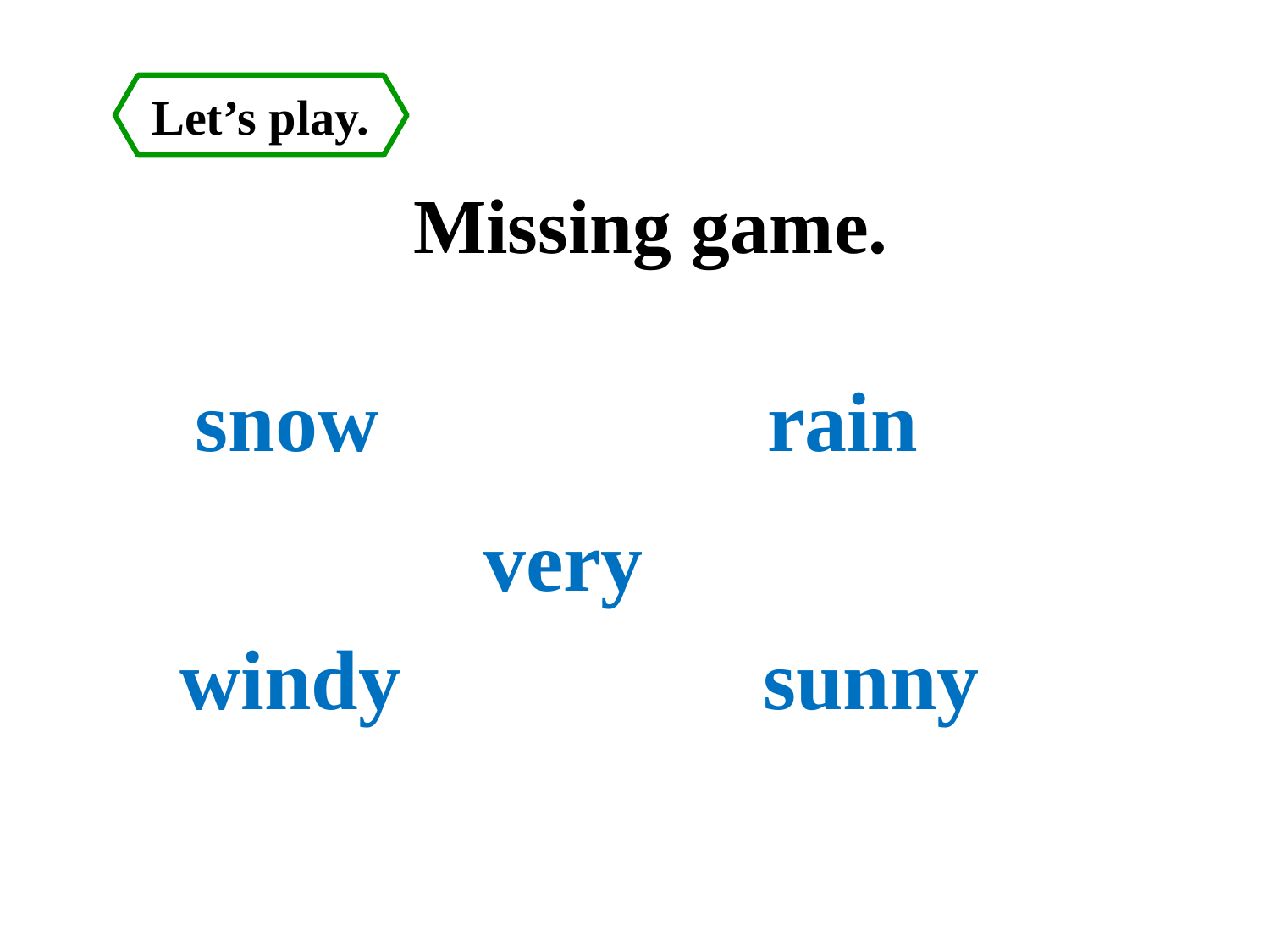

Let’s play.
 Missing game.
 snow
rain
 very
 windy
 sunny